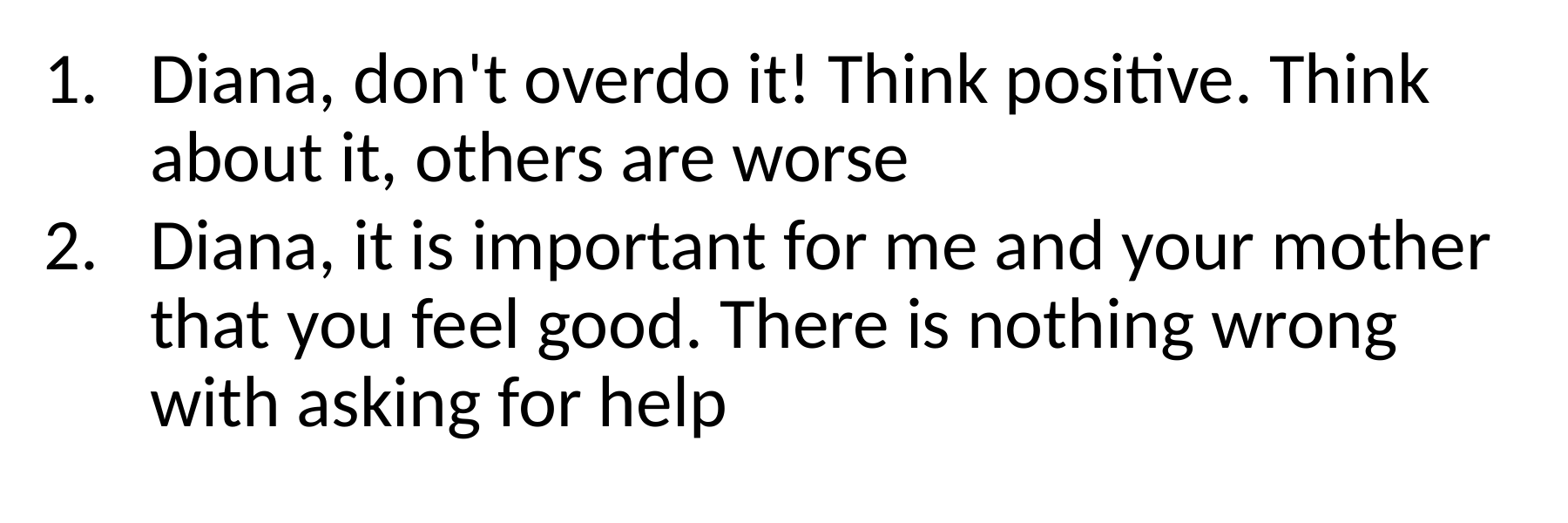

Diana, don't overdo it! Think positive. Think about it, others are worse
Diana, it is important for me and your mother that you feel good. There is nothing wrong with asking for help